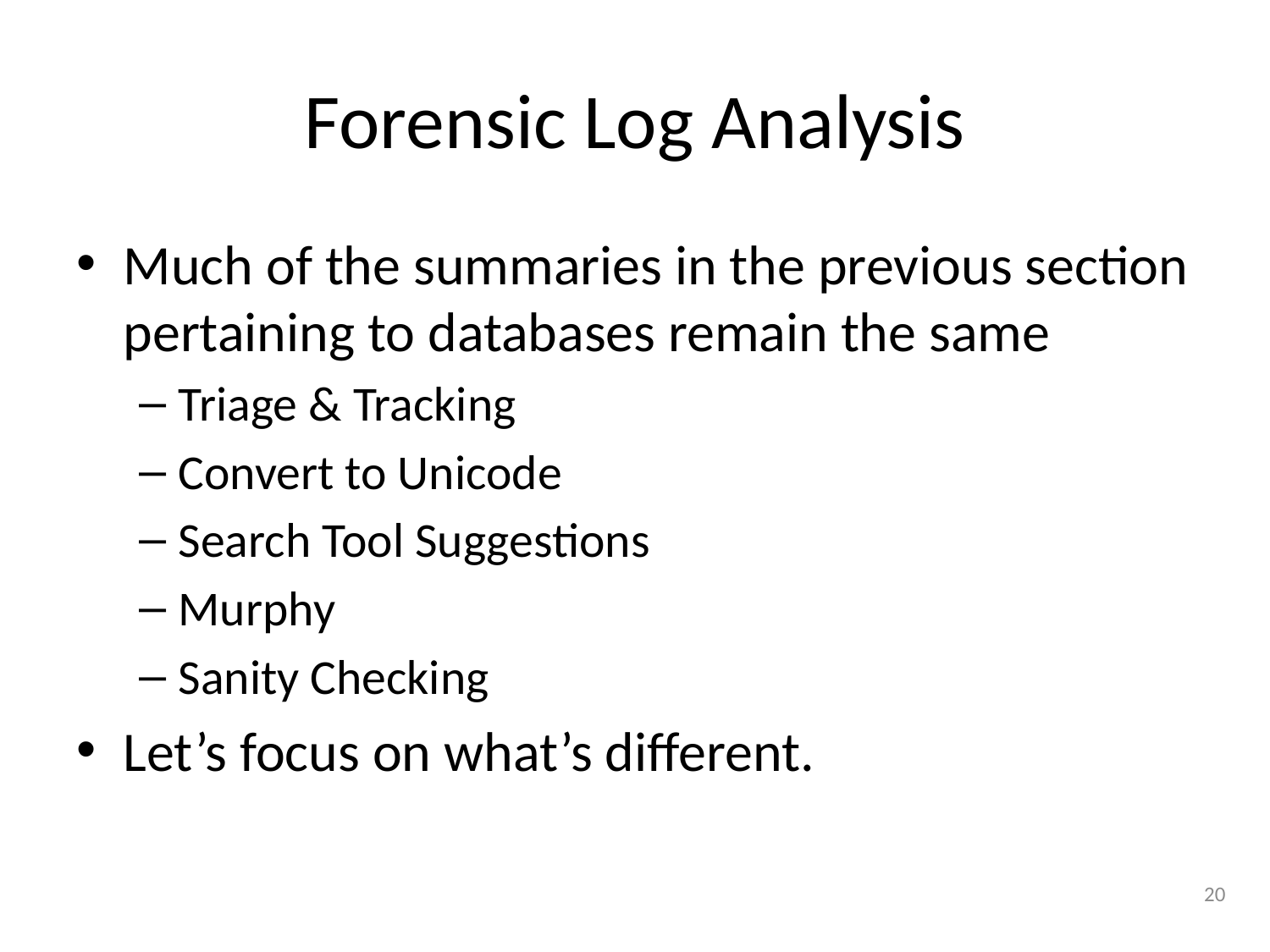

# Forensic Log Analysis
Much of the summaries in the previous section pertaining to databases remain the same
Triage & Tracking
Convert to Unicode
Search Tool Suggestions
Murphy
Sanity Checking
Let’s focus on what’s different.
20